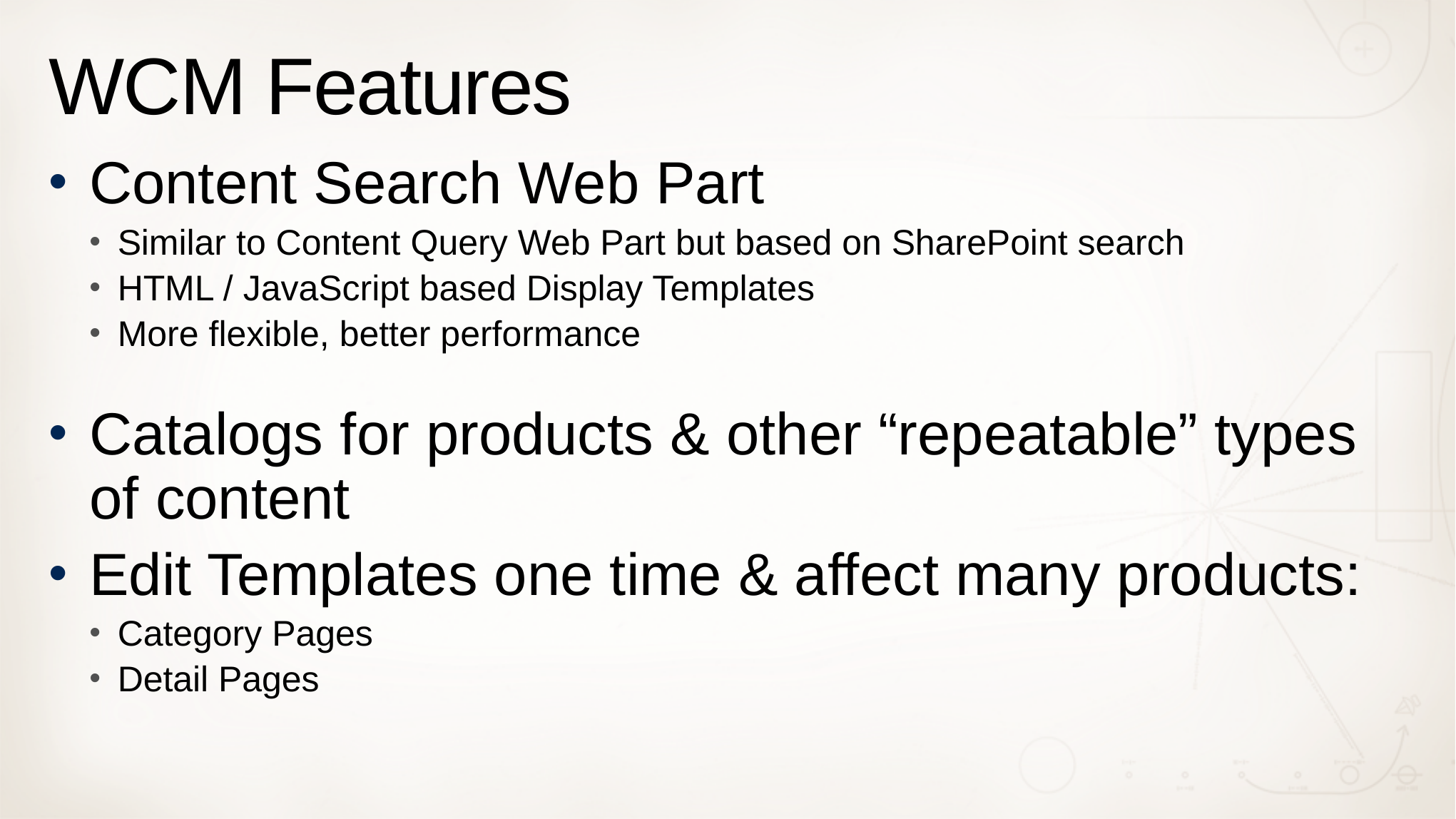

# WCM Features
Content Search Web Part
Similar to Content Query Web Part but based on SharePoint search
HTML / JavaScript based Display Templates
More flexible, better performance

Catalogs for products & other “repeatable” types
of content
Edit Templates one time & affect many products:
Category Pages
Detail Pages